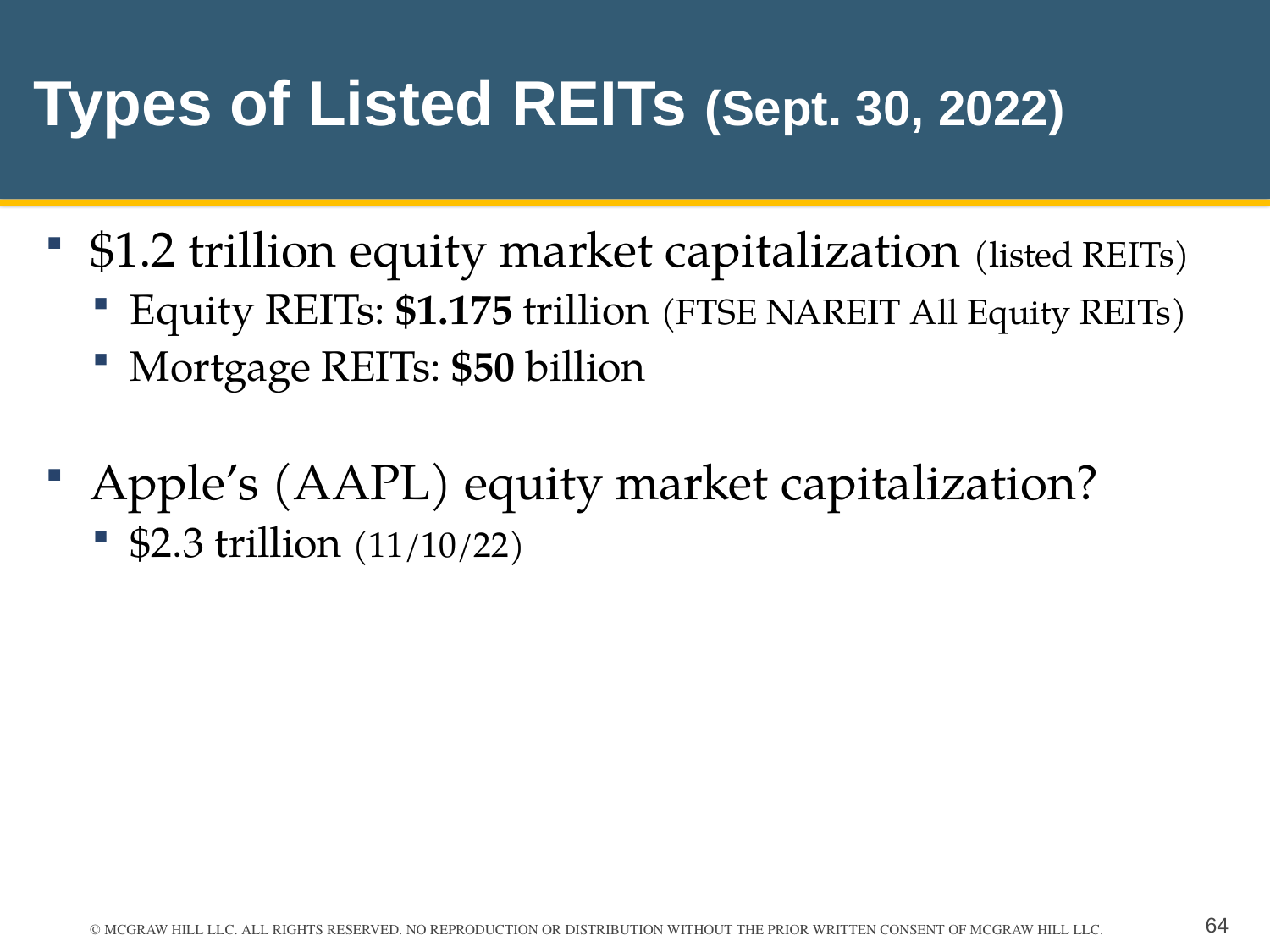

# Types of Listed REITs (Sept. 30, 2022)
$1.2 trillion equity market capitalization (listed REITs)
Equity REITs: $1.175 trillion (FTSE NAREIT All Equity REITs)
Mortgage REITs: $50 billion

Apple’s (AAPL) equity market capitalization?
$2.3 trillion (11/10/22)
© MCGRAW HILL LLC. ALL RIGHTS RESERVED. NO REPRODUCTION OR DISTRIBUTION WITHOUT THE PRIOR WRITTEN CONSENT OF MCGRAW HILL LLC.
64